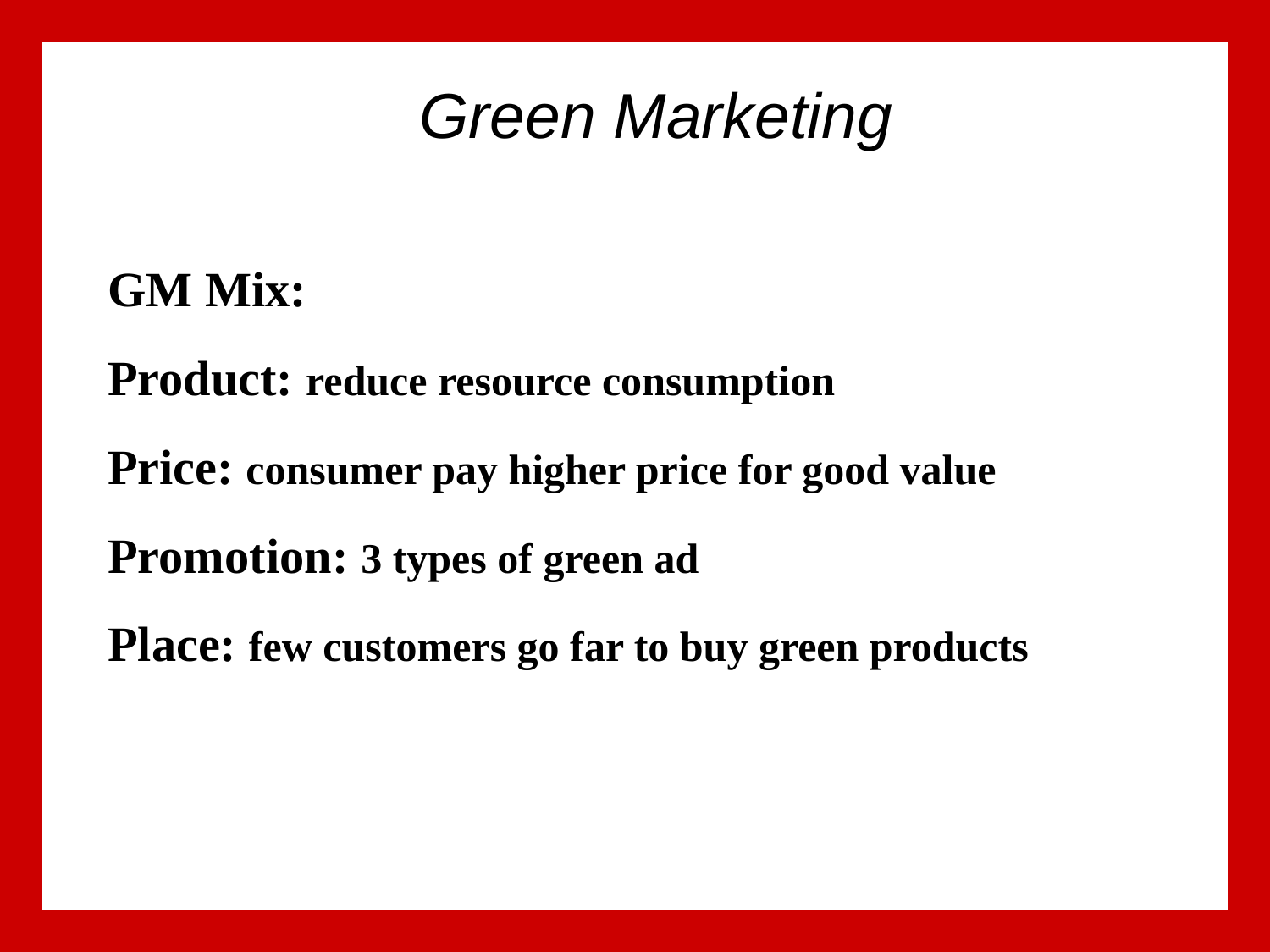

Green Marketing
# GM Mix: Product: reduce resource consumption Price: consumer pay higher price for good value Promotion: 3 types of green ad Place: few customers go far to buy green products